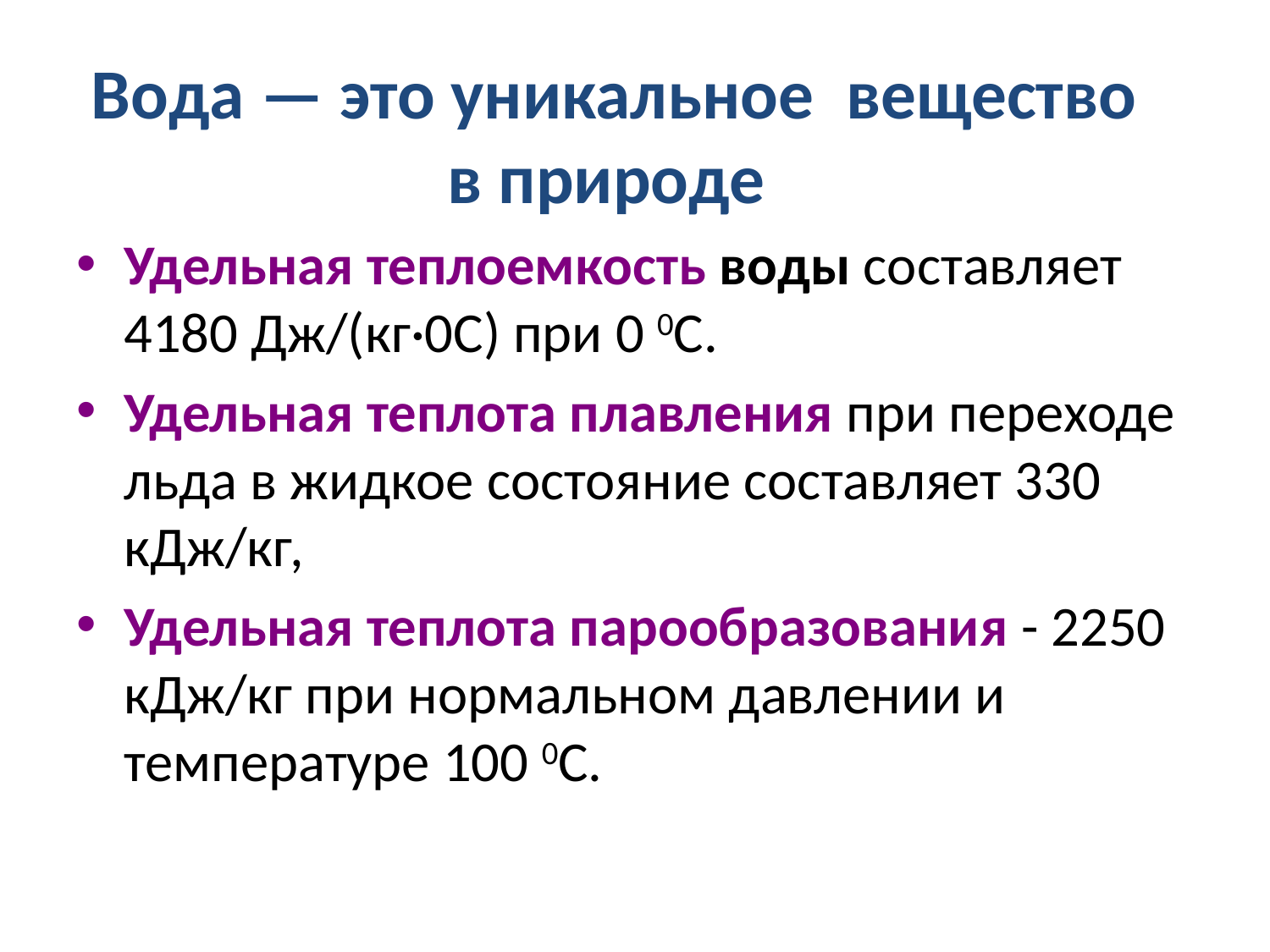

# Вода — это уникальное  вещество в природе
Удельная теплоемкость воды составляет 4180 Дж/(кг·0С) при 0 0С.
Удельная теплота плавления при переходе льда в жидкое состояние составляет 330 кДж/кг,
Удельная теплота парообразования - 2250 кДж/кг при нормальном давлении и температуре 100 0С.